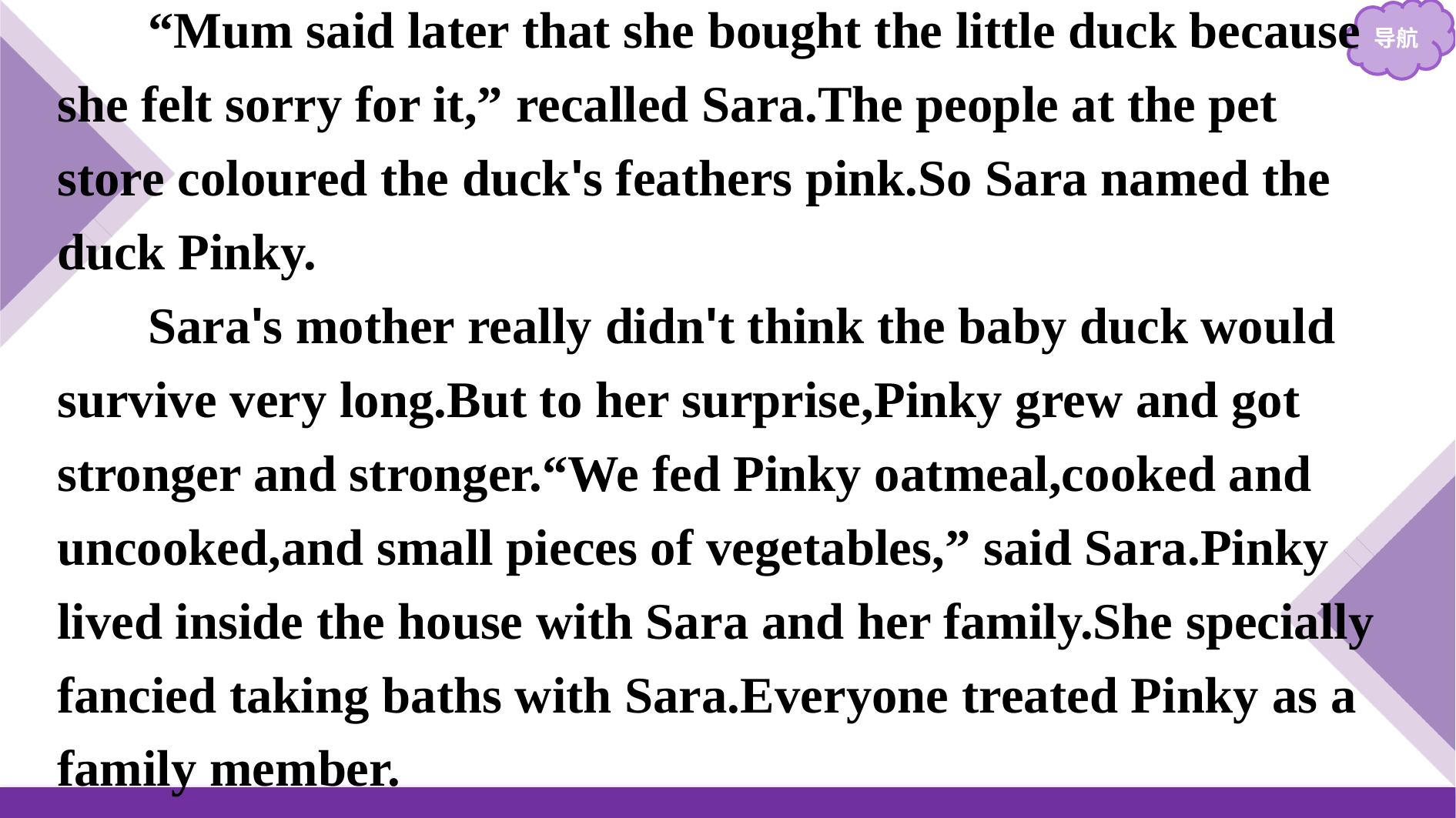

“Mum said later that she bought the little duck because she felt sorry for it,” recalled Sara.The people at the pet store coloured the duck's feathers pink.So Sara named the duck Pinky.
Sara's mother really didn't think the baby duck would survive very long.But to her surprise,Pinky grew and got stronger and stronger.“We fed Pinky oatmeal,cooked and uncooked,and small pieces of vegetables,” said Sara.Pinky lived inside the house with Sara and her family.She specially fancied taking baths with Sara.Everyone treated Pinky as a family member.